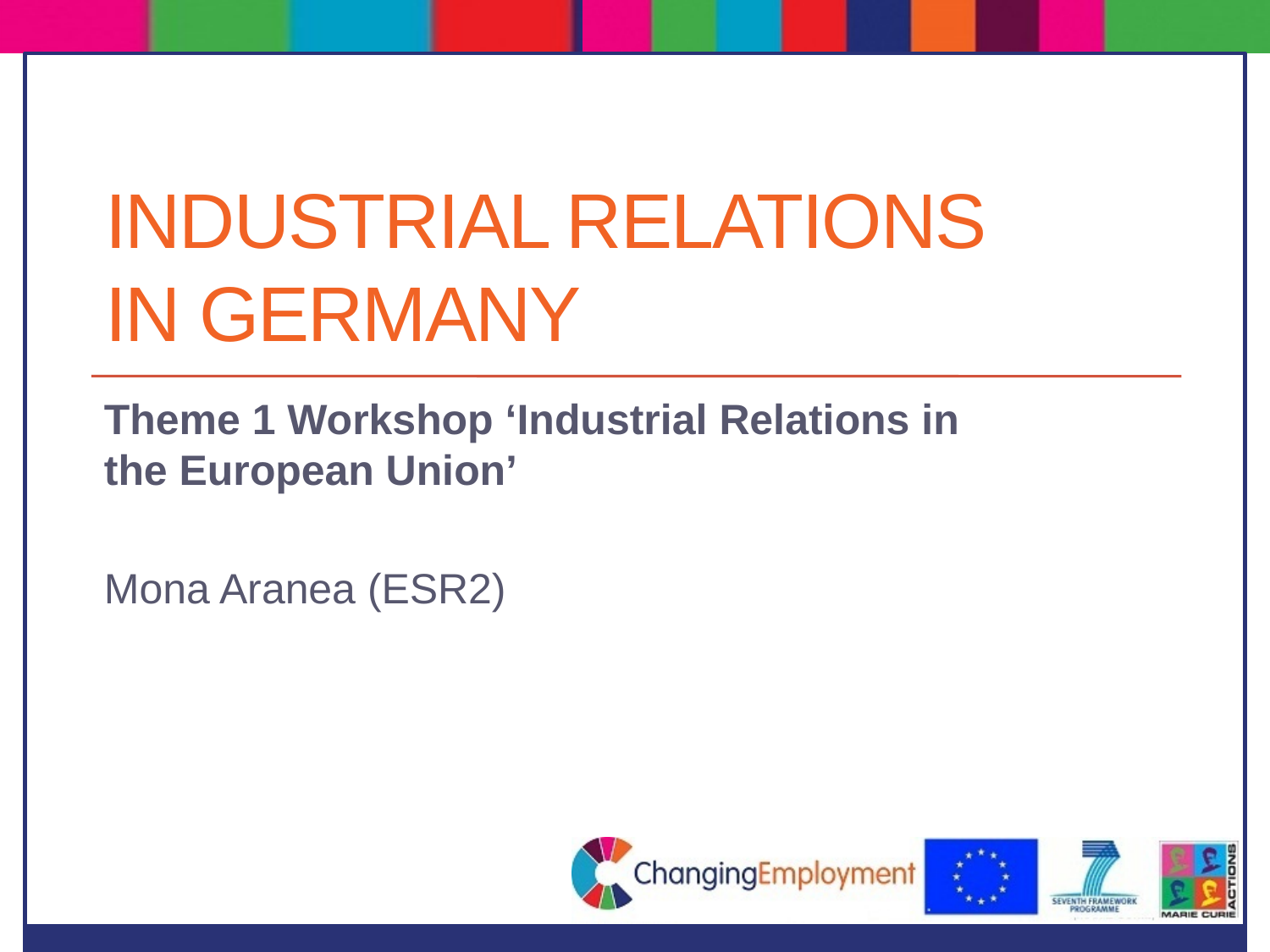

# Industrial Relations in Germany
Theme 1 Workshop ‘Industrial Relations in the European Union’

Mona Aranea (ESR2)